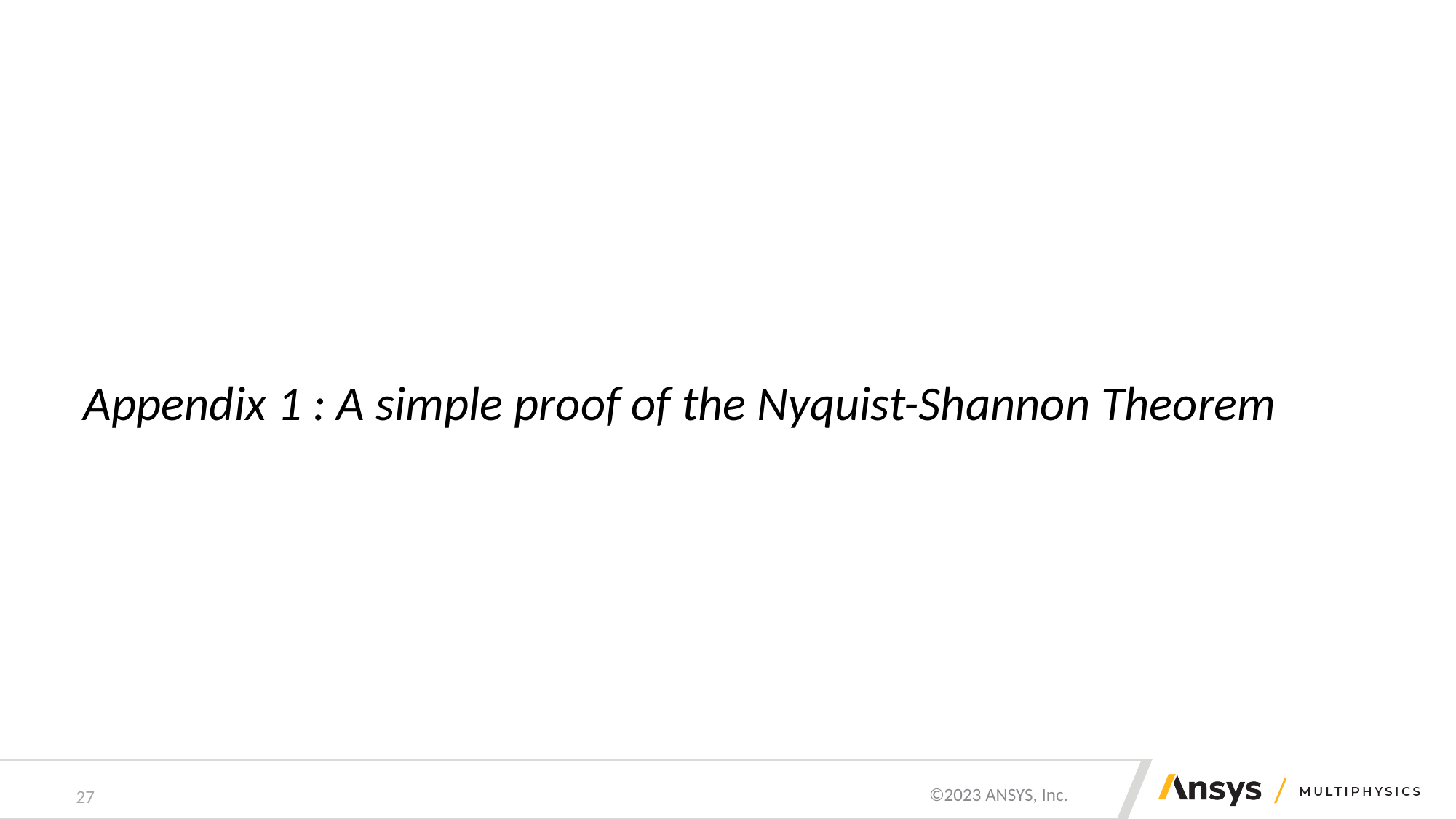

# Appendix 1 : A simple proof of the Nyquist-Shannon Theorem
27